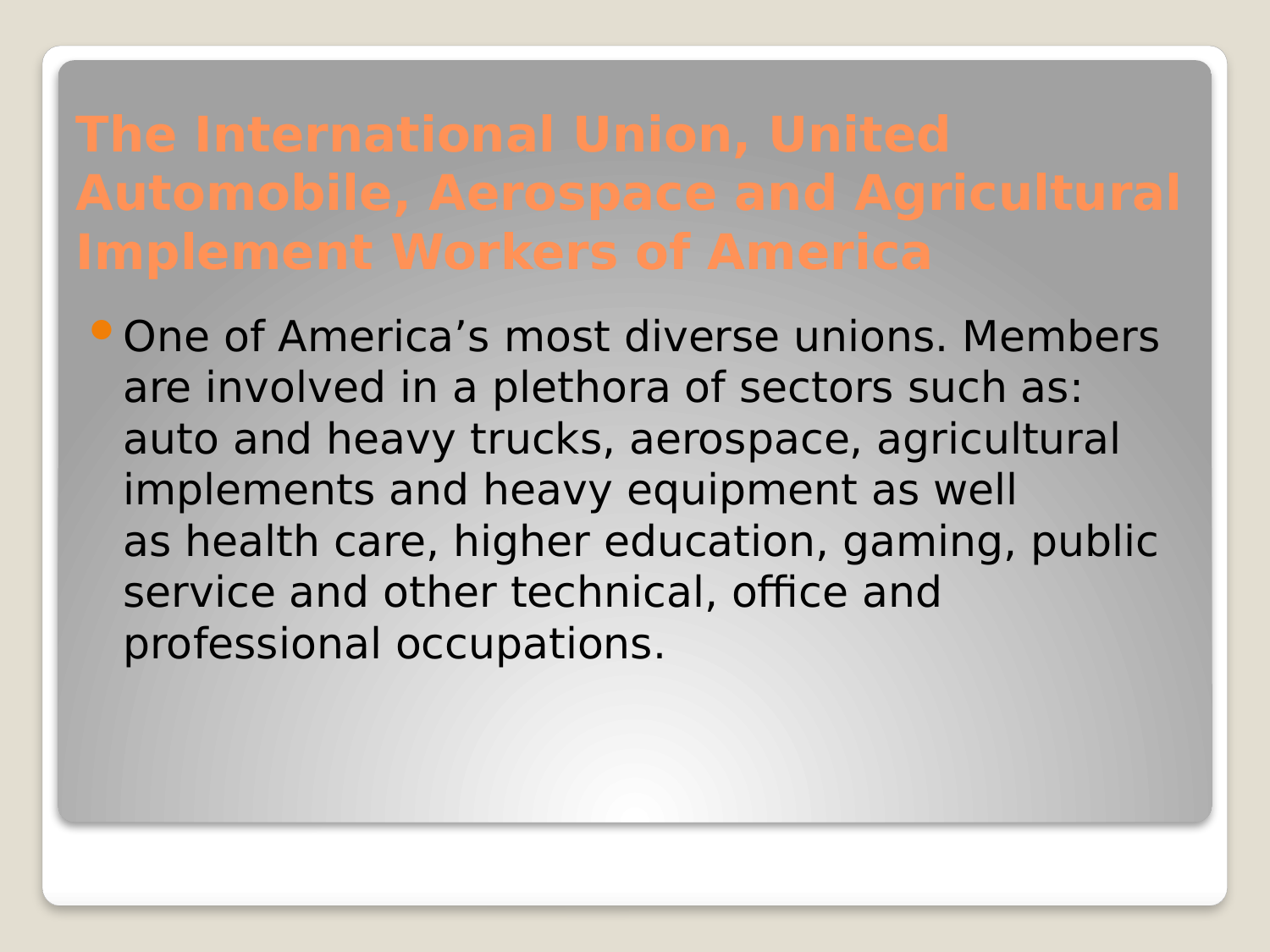

# The International Union, United Automobile, Aerospace and Agricultural Implement Workers of America
One of America’s most diverse unions. Members are involved in a plethora of sectors such as: auto and heavy trucks, aerospace, agricultural implements and heavy equipment as well as health care, higher education, gaming, public service and other technical, office and professional occupations.